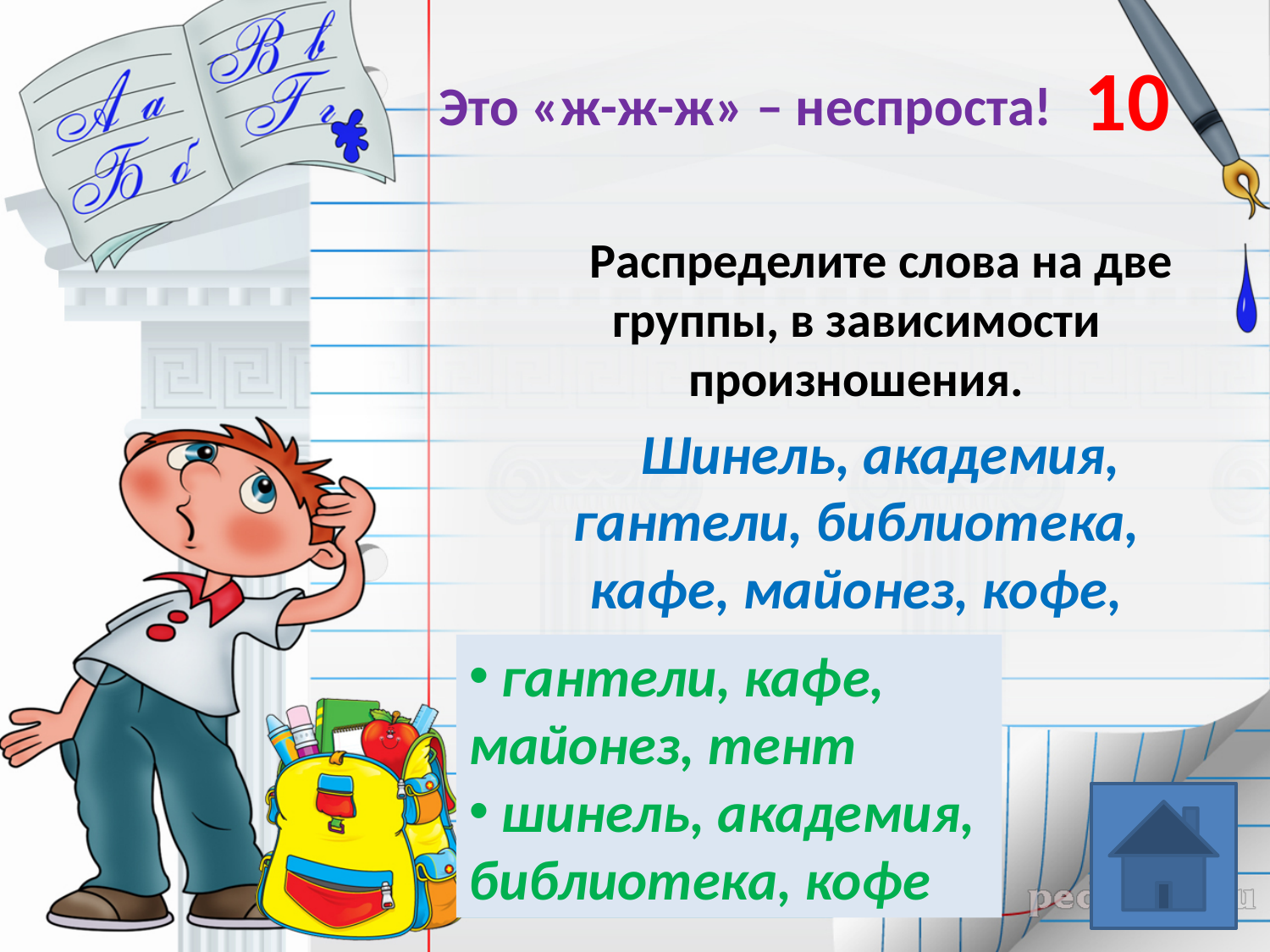

10
# Это «ж-ж-ж» – неспроста!
Распределите слова на две группы, в зависимости произношения.
Шинель, академия, гантели, библиотека, кафе, майонез, кофе, тент.
 гантели, кафе, майонез, тент
 шинель, академия, библиотека, кофе